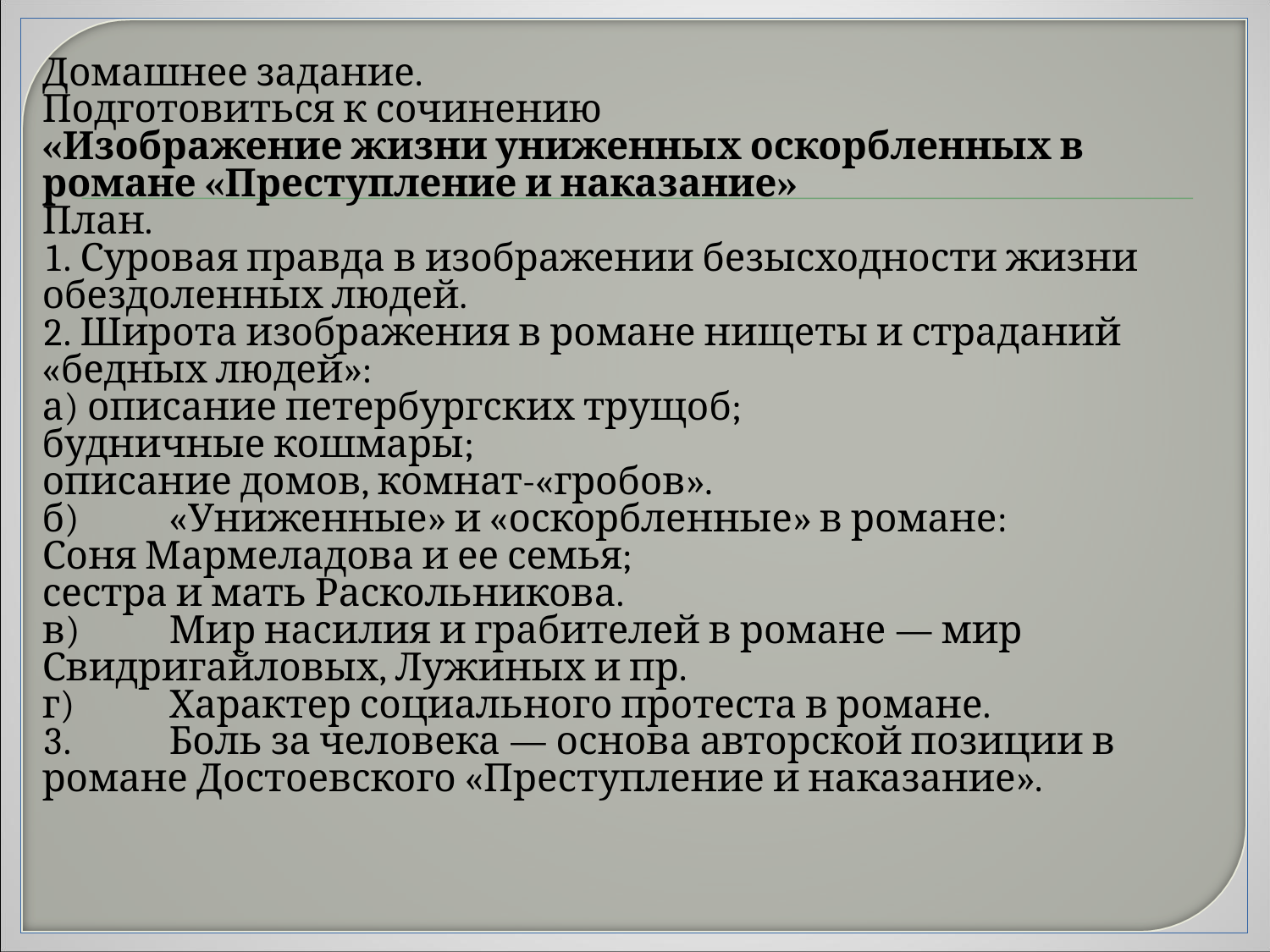

Домашнее задание.
Подготовиться к сочинению
«Изображение жизни униженных оскорбленных в романе «Преступление и наказание»
План.
1. Суровая правда в изображении безысходности жизни обездоленных людей.
2. Широта изображения в романе нищеты и страданий «бедных людей»:
а) описание петербургских трущоб;
будничные кошмары;
описание домов, комнат-«гробов».
б)	«Униженные» и «оскорбленные» в романе:
Соня Мармеладова и ее семья;
сестра и мать Раскольникова.
в)	Мир насилия и грабителей в романе — мир Свидригайловых, Лужиных и пр.
г)	Характер социального протеста в романе.
3.	Боль за человека — основа авторской позиции в романе Достоевского «Преступление и наказание».